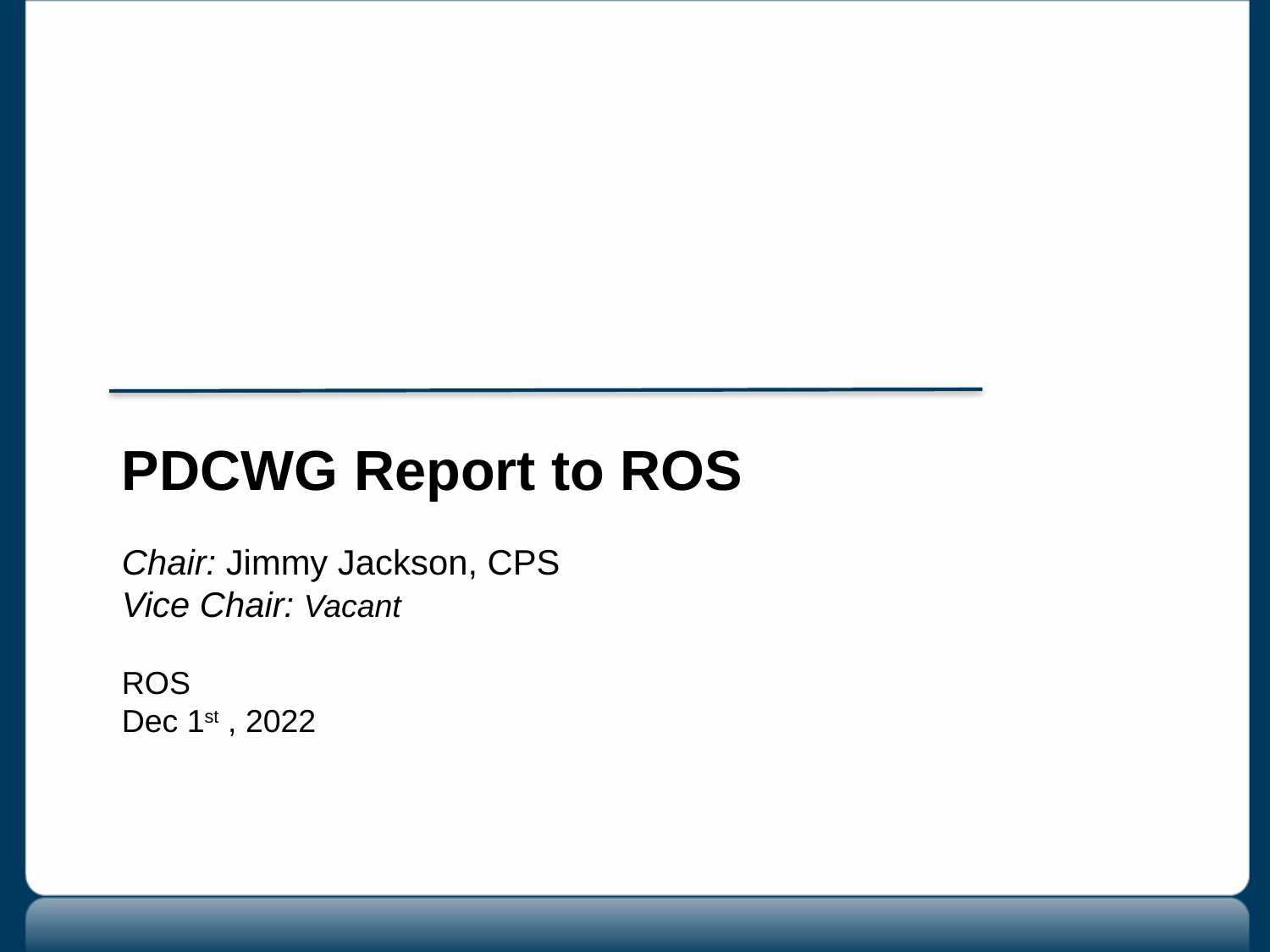

PDCWG Report to ROS

Chair: Jimmy Jackson, CPS
Vice Chair: Vacant

ROS
Dec 1st , 2022